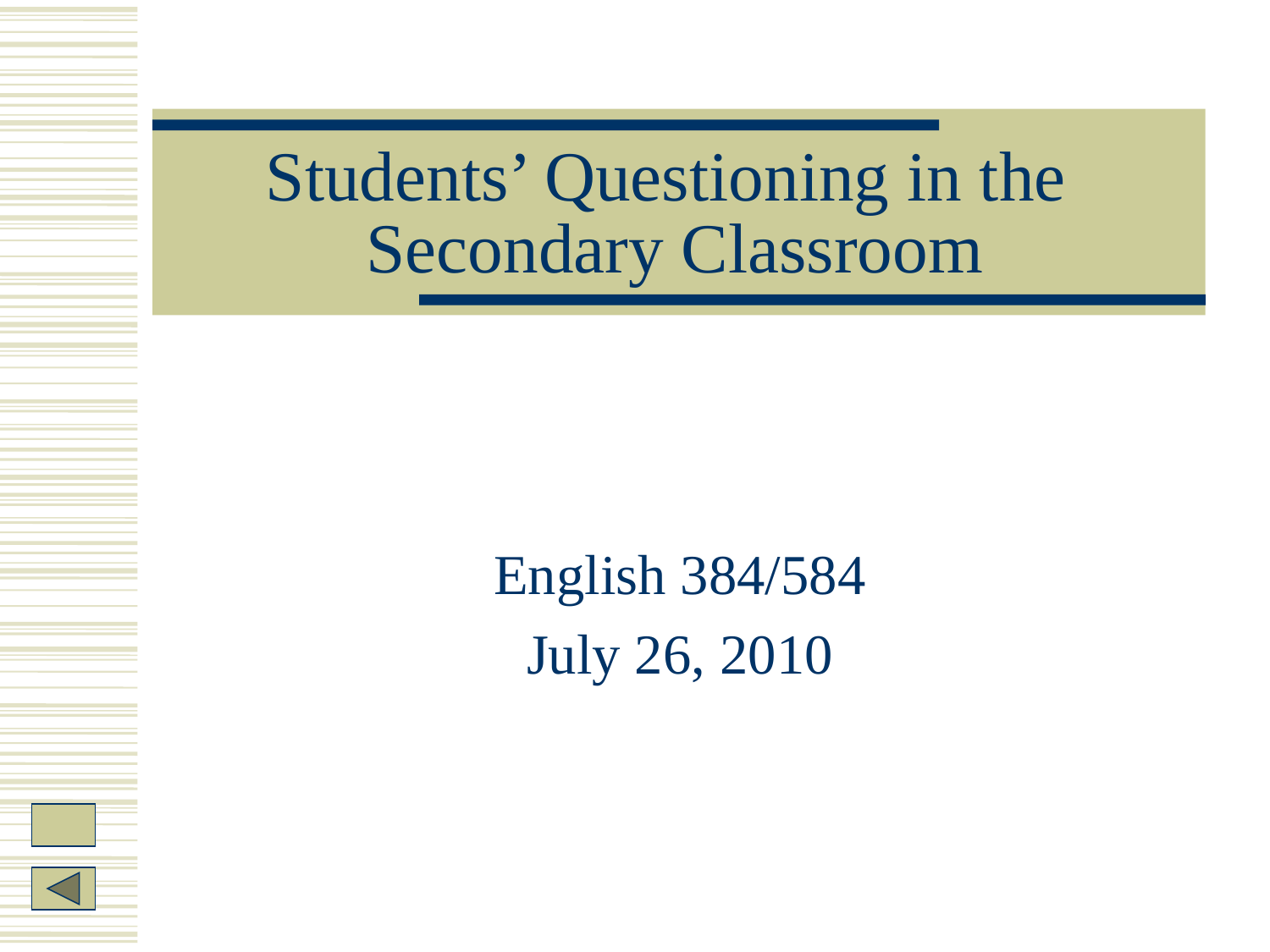

# Students’ Questioning in the  Secondary Classroom

English 384/584
July 26, 2010